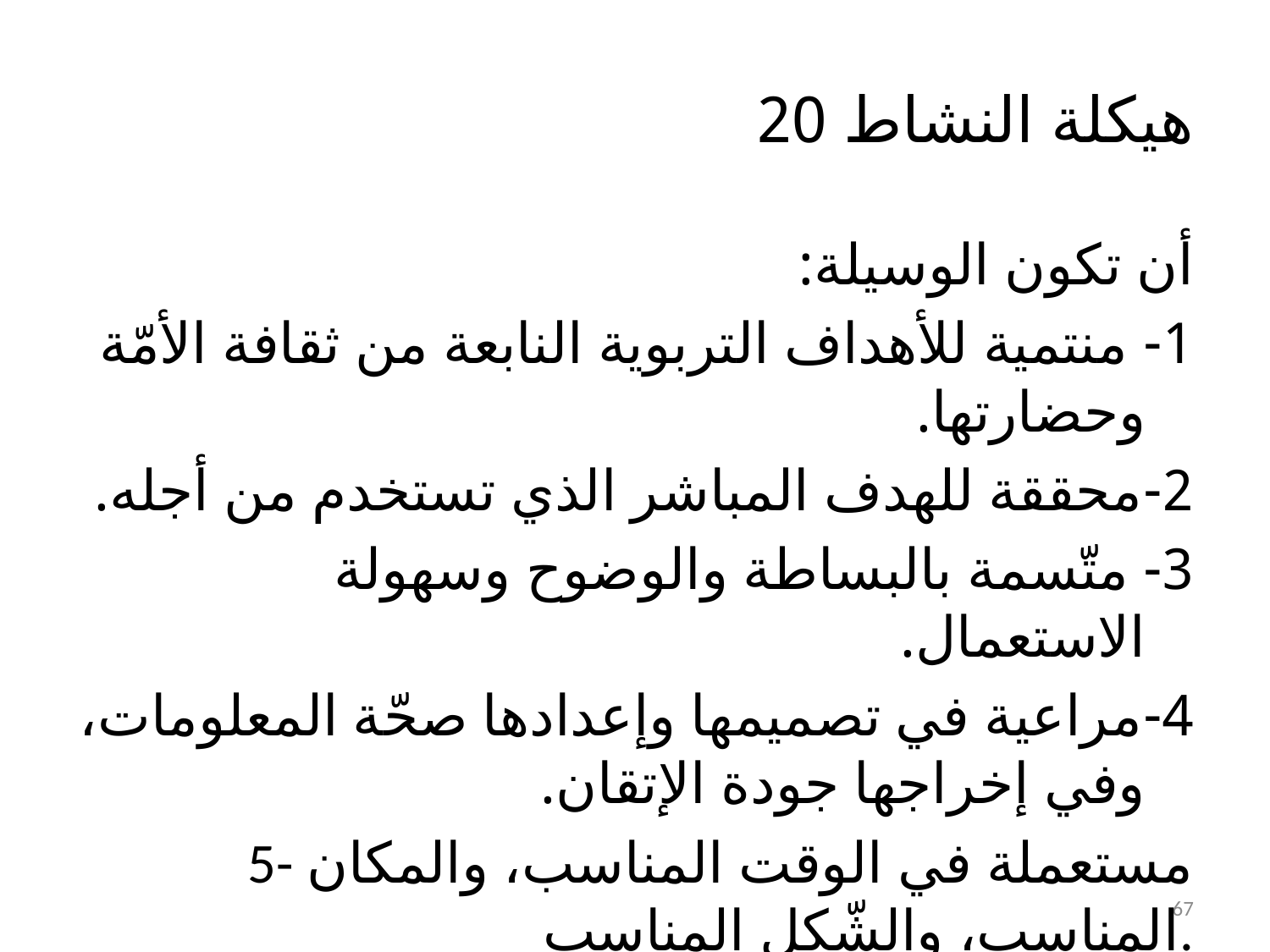

# هيكلة النشاط 20
أن تكون الوسيلة:
1- منتمية للأهداف التربوية النابعة من ثقافة الأمّة وحضارتها.
2-محققة للهدف المباشر الذي تستخدم من أجله.
3- متّسمة بالبساطة والوضوح وسهولة الاستعمال.
4-مراعية في تصميمها وإعدادها صحّة المعلومات، وفي إخراجها جودة الإتقان.
5- مستعملة في الوقت المناسب، والمكان المناسب، والشّكل المناسب.
67